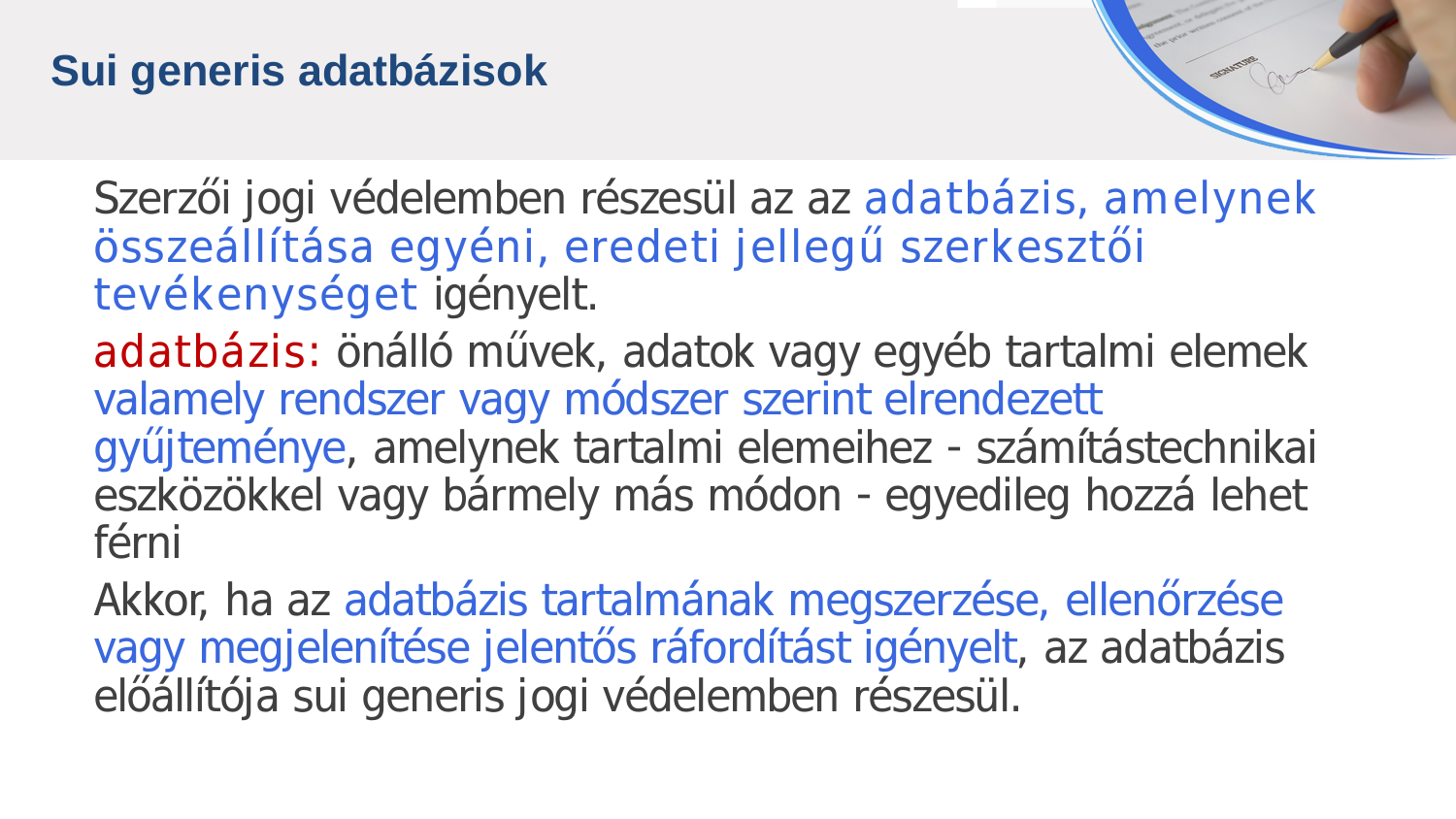

Sui generis adatbázisok

Szerzői jogi védelemben részesül az az adatbázis, amelynek összeállítása egyéni, eredeti jellegű szerkesztői
tevékenységet igényelt.
adatbázis: önálló művek, adatok vagy egyéb tartalmi elemek
valamely rendszer vagy módszer szerint elrendezett
gyűjteménye, amelynek tartalmi elemeihez - számítástechnikai
eszközökkel vagy bármely más módon - egyedileg hozzá lehet
férni
Akkor, ha az adatbázis tartalmának megszerzése, ellenőrzése vagy megjelenítése jelentős ráfordítást igényelt, az adatbázis előállítója sui generis jogi védelemben részesül.